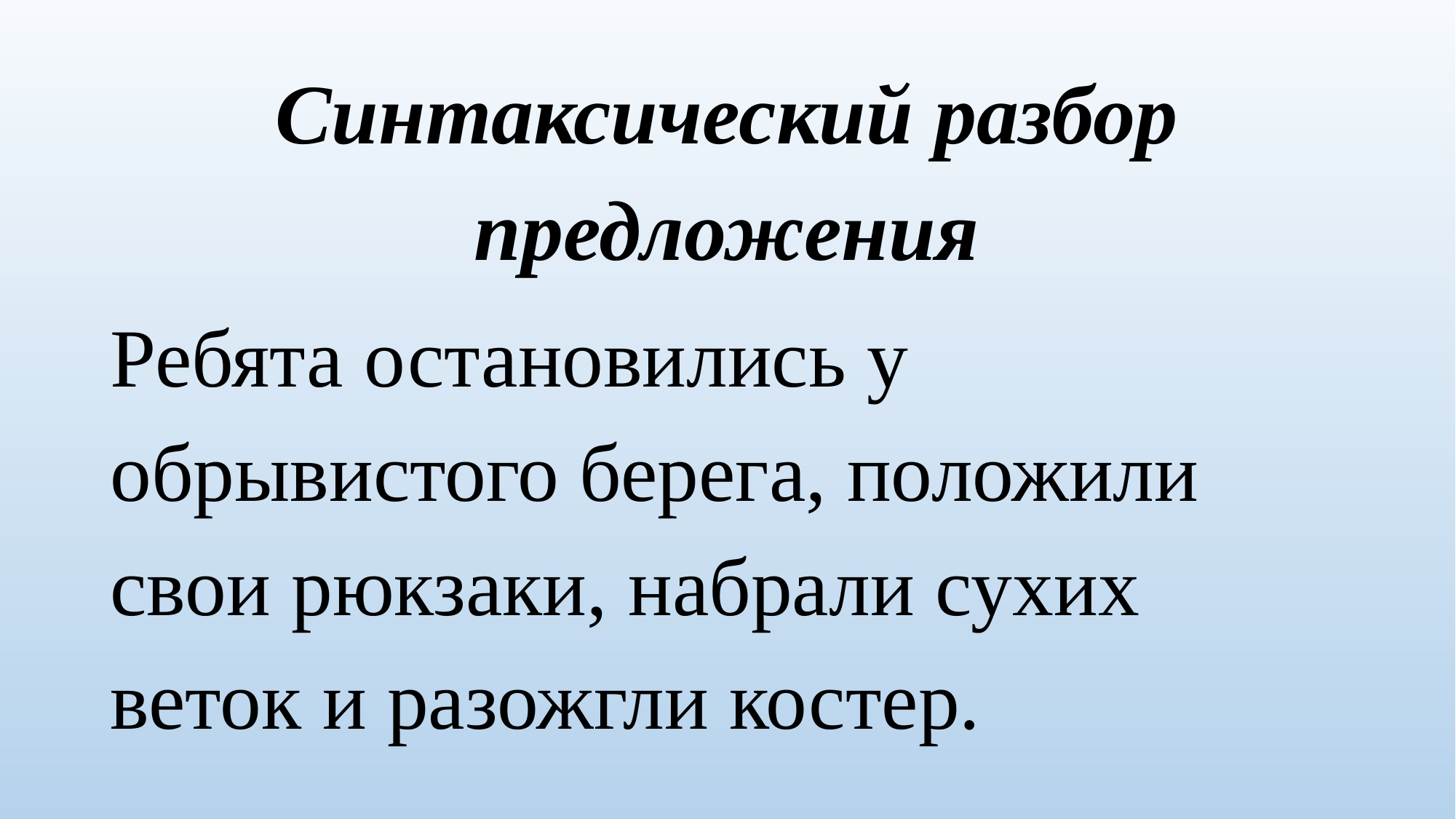

# Синтаксический разбор предложения
Ребята остановились у обрывистого берега, положили свои рюкзаки, набрали сухих веток и разожгли костер.